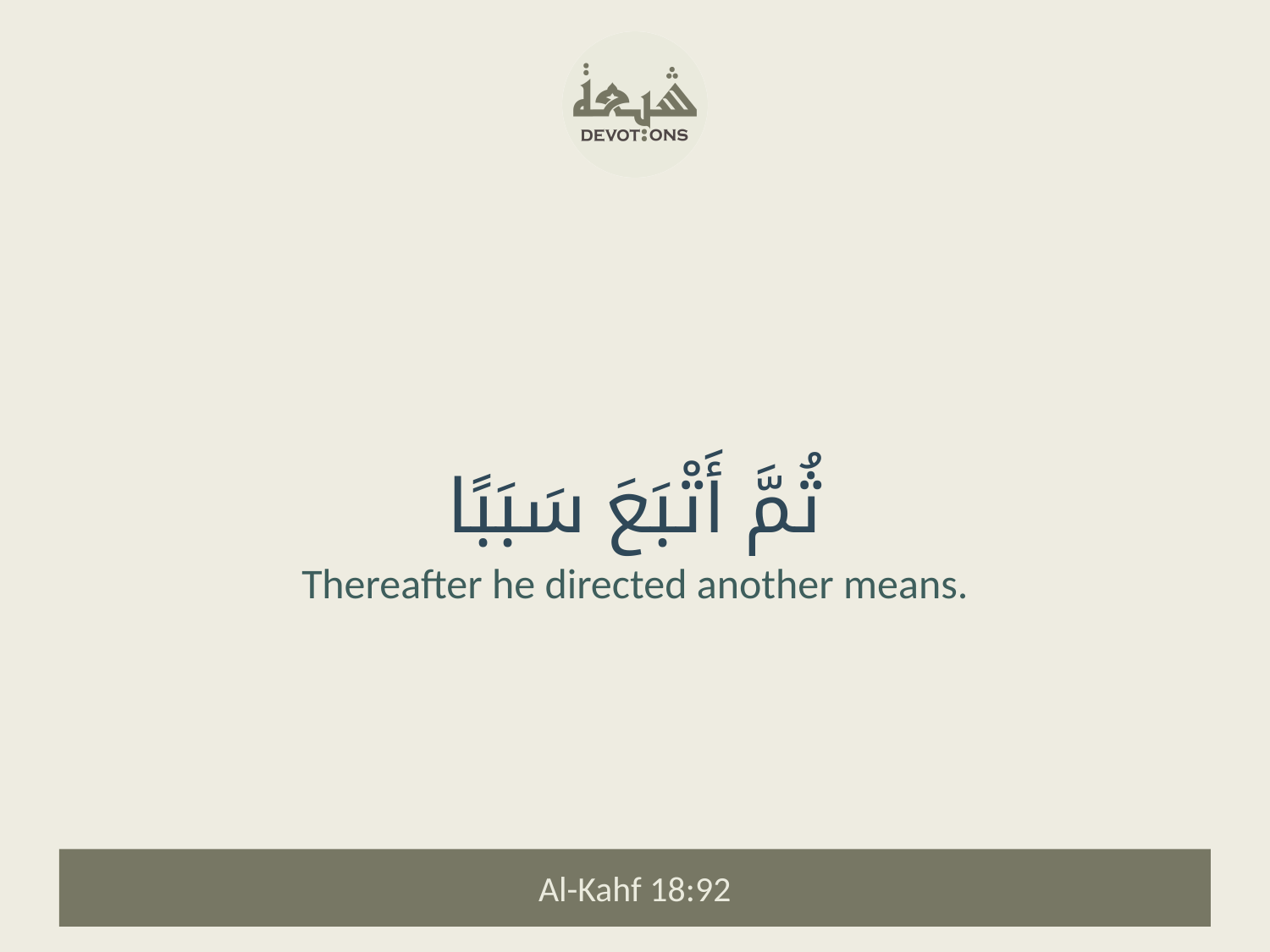

ثُمَّ أَتْبَعَ سَبَبًا
Thereafter he directed another means.
Al-Kahf 18:92